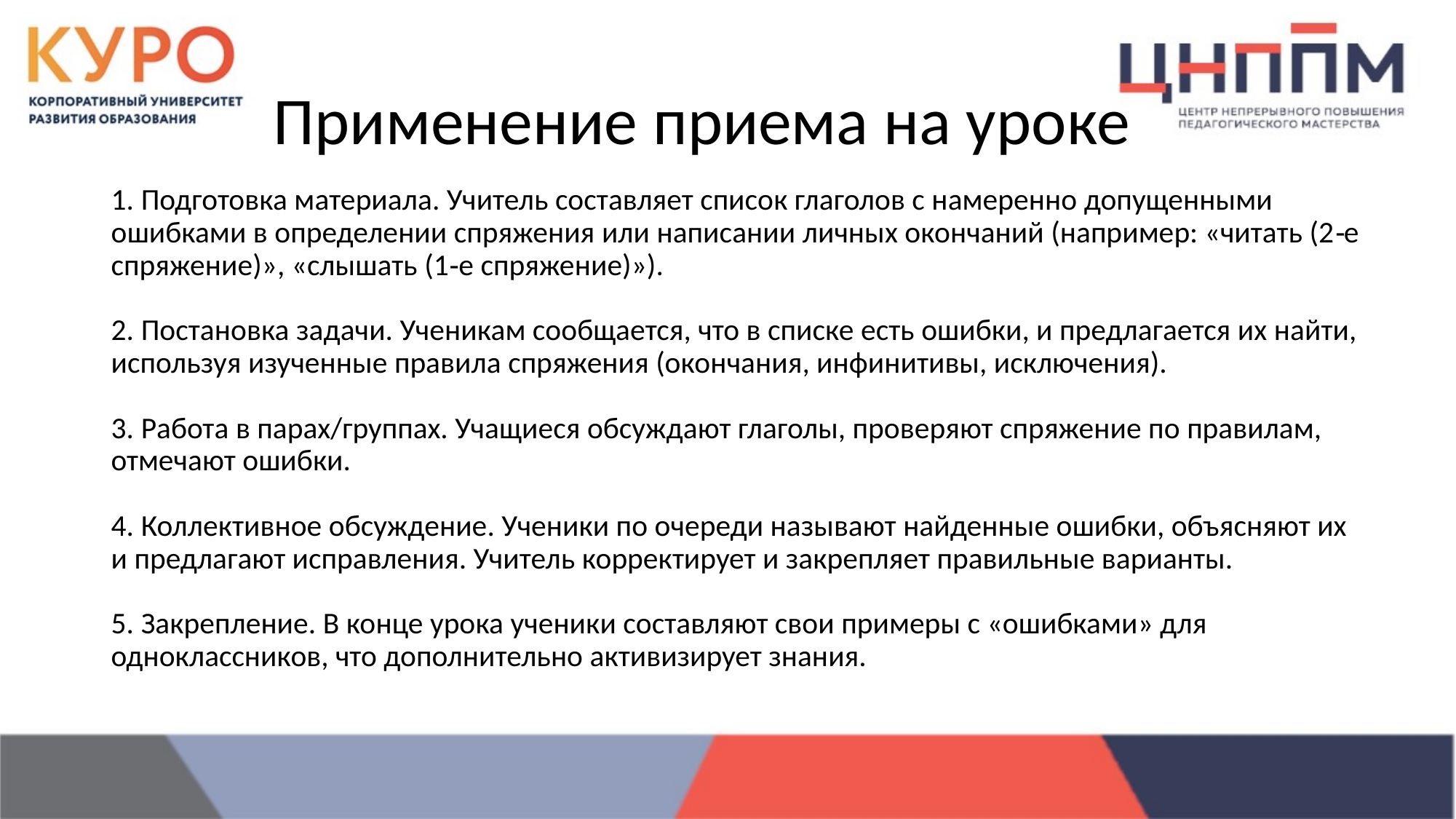

# Применение приема на уроке
1. Подготовка материала. Учитель составляет список глаголов с намеренно допущенными ошибками в определении спряжения или написании личных окончаний (например: «читать (2‑е спряжение)», «слышать (1‑е спряжение)»).

2. Постановка задачи. Ученикам сообщается, что в списке есть ошибки, и предлагается их найти, используя изученные правила спряжения (окончания, инфинитивы, исключения).

3. Работа в парах/группах. Учащиеся обсуждают глаголы, проверяют спряжение по правилам, отмечают ошибки.

4. Коллективное обсуждение. Ученики по очереди называют найденные ошибки, объясняют их и предлагают исправления. Учитель корректирует и закрепляет правильные варианты.

5. Закрепление. В конце урока ученики составляют свои примеры с «ошибками» для одноклассников, что дополнительно активизирует знания.